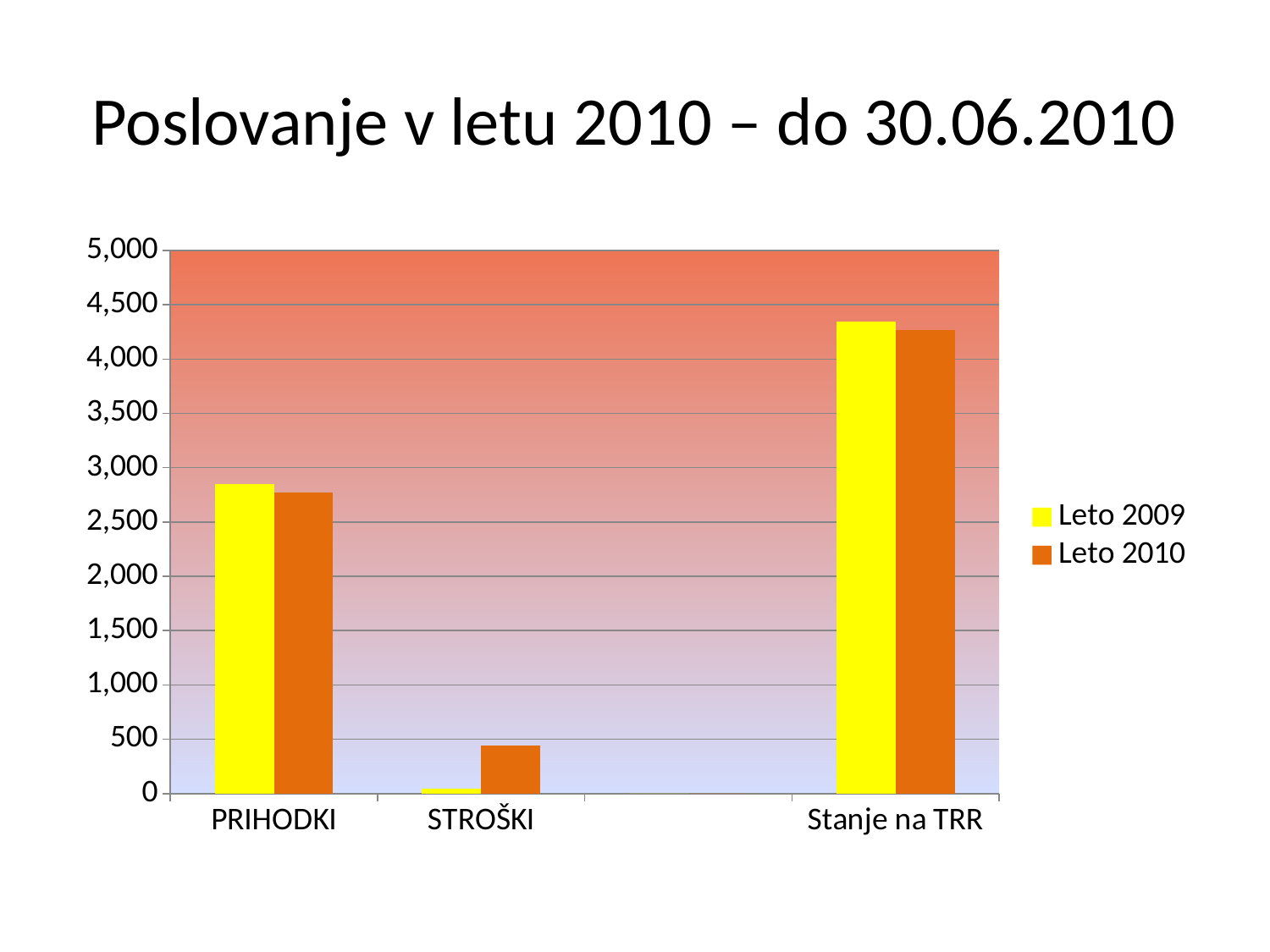

# Poslovanje v letu 2010 – do 30.06.2010

### Chart

| Category | Leto 2009 | Leto 2010 |
|---|---|---|
| PRIHODKI | 2845.9300000000003 | 2768.56 |
| STROŠKI | 45.47 | 445.6 |
|   | 0.0 | 0.0 |
| Stanje na TRR | 4342.64 | 4265.14 |